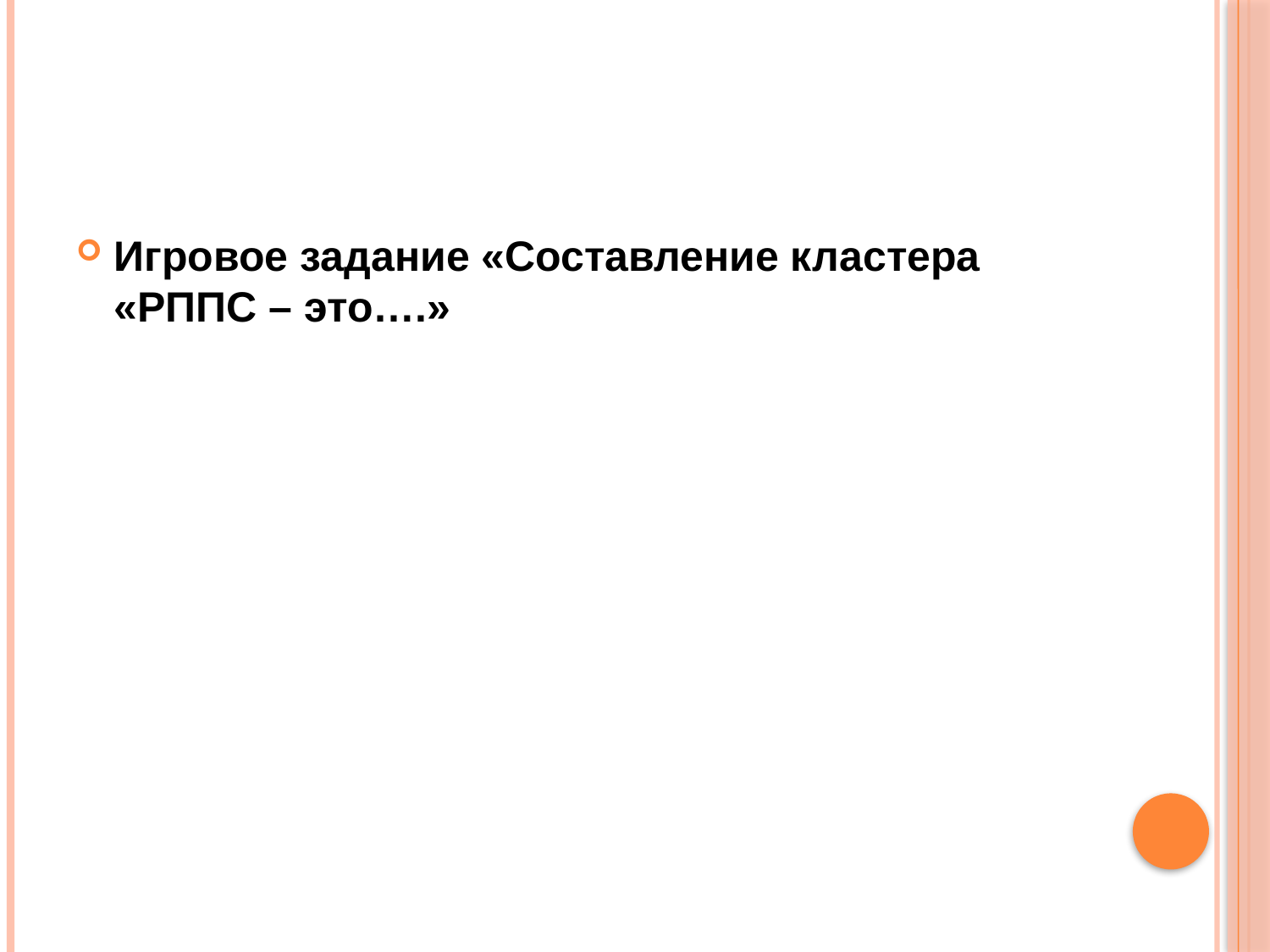

Игровое задание «Составление кластера «РППС – это….»